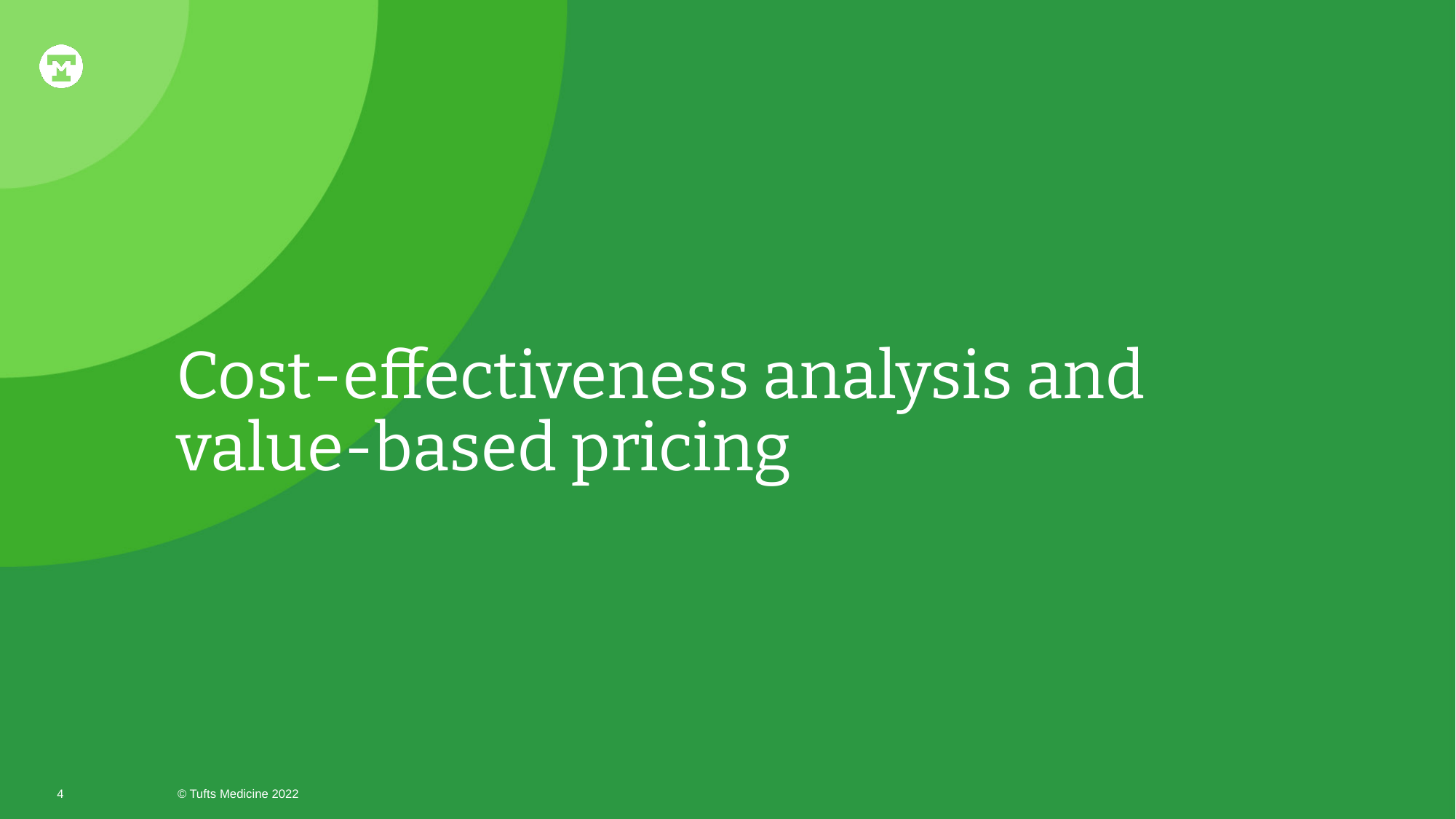

# Cost-effectiveness analysis and value-based pricing
4
© Tufts Medicine 2022